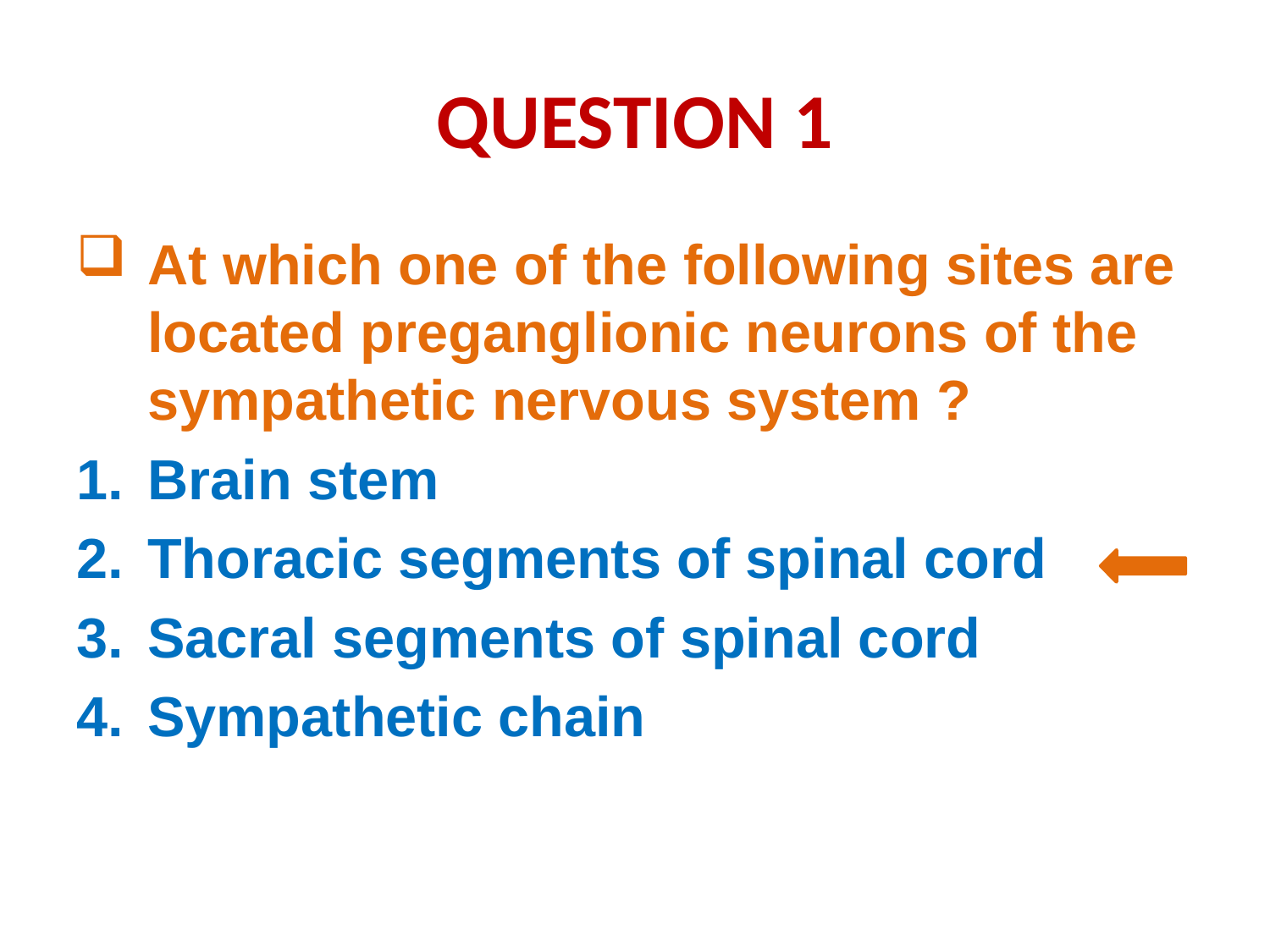

# QUESTION 1
At which one of the following sites are located preganglionic neurons of the sympathetic nervous system ?
Brain stem
Thoracic segments of spinal cord
Sacral segments of spinal cord
Sympathetic chain